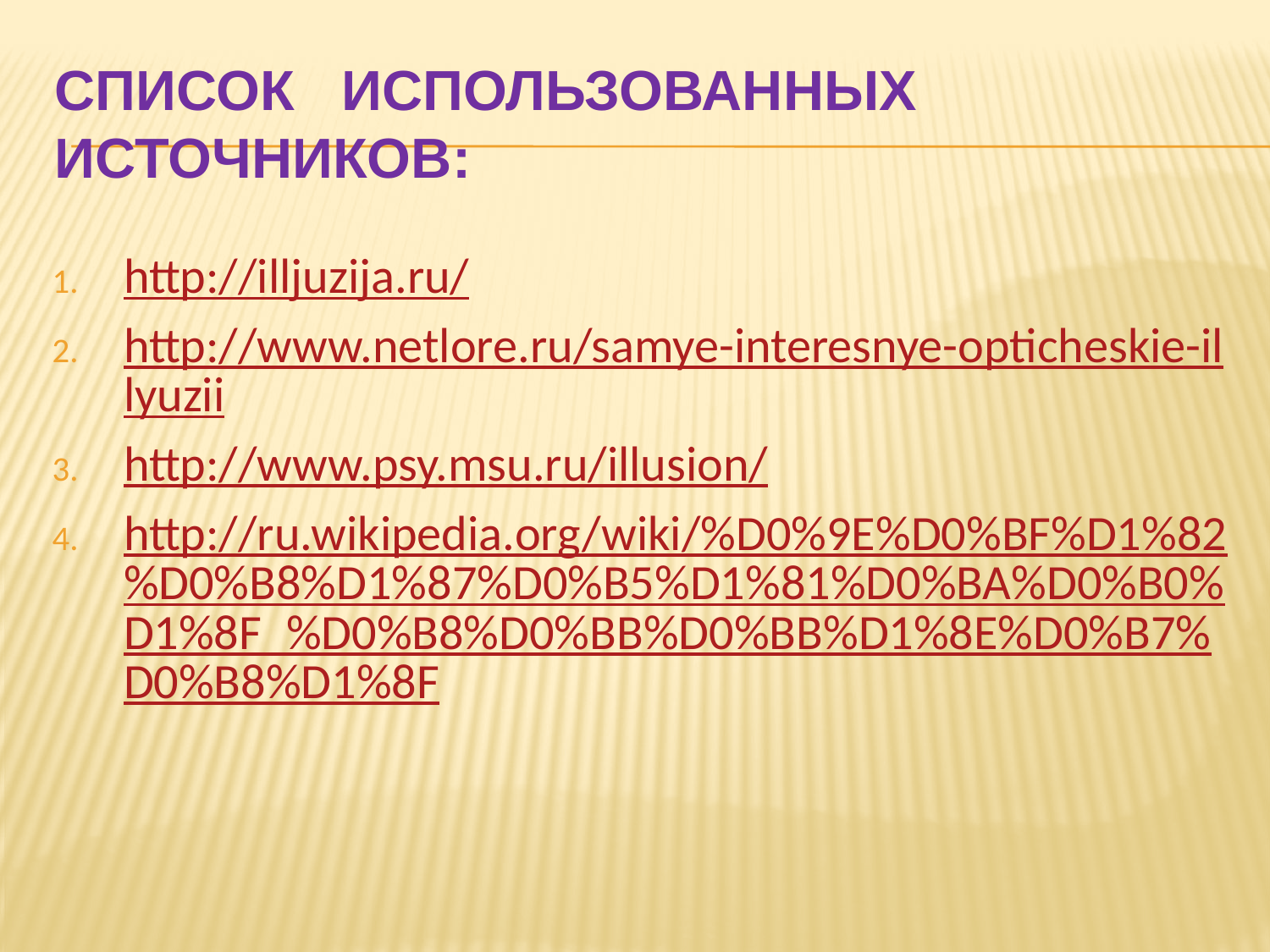

# Список   использованных   источников:
http://illjuzija.ru/
http://www.netlore.ru/samye-interesnye-opticheskie-illyuzii
http://www.psy.msu.ru/illusion/
http://ru.wikipedia.org/wiki/%D0%9E%D0%BF%D1%82%D0%B8%D1%87%D0%B5%D1%81%D0%BA%D0%B0%D1%8F_%D0%B8%D0%BB%D0%BB%D1%8E%D0%B7%D0%B8%D1%8F